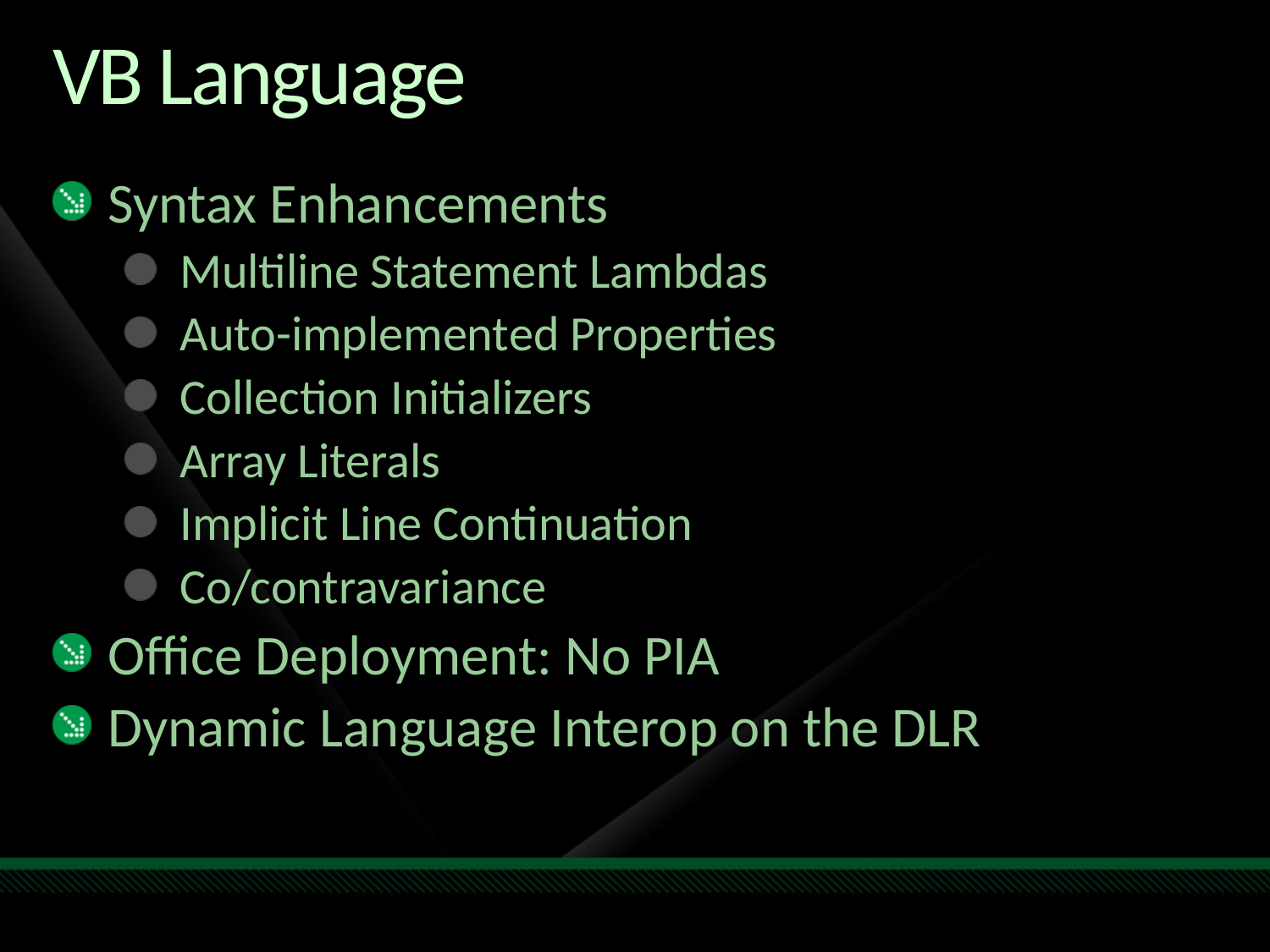

# VB Language
Syntax Enhancements
Multiline Statement Lambdas
Auto-implemented Properties
Collection Initializers
Array Literals
Implicit Line Continuation
Co/contravariance
Office Deployment: No PIA
Dynamic Language Interop on the DLR